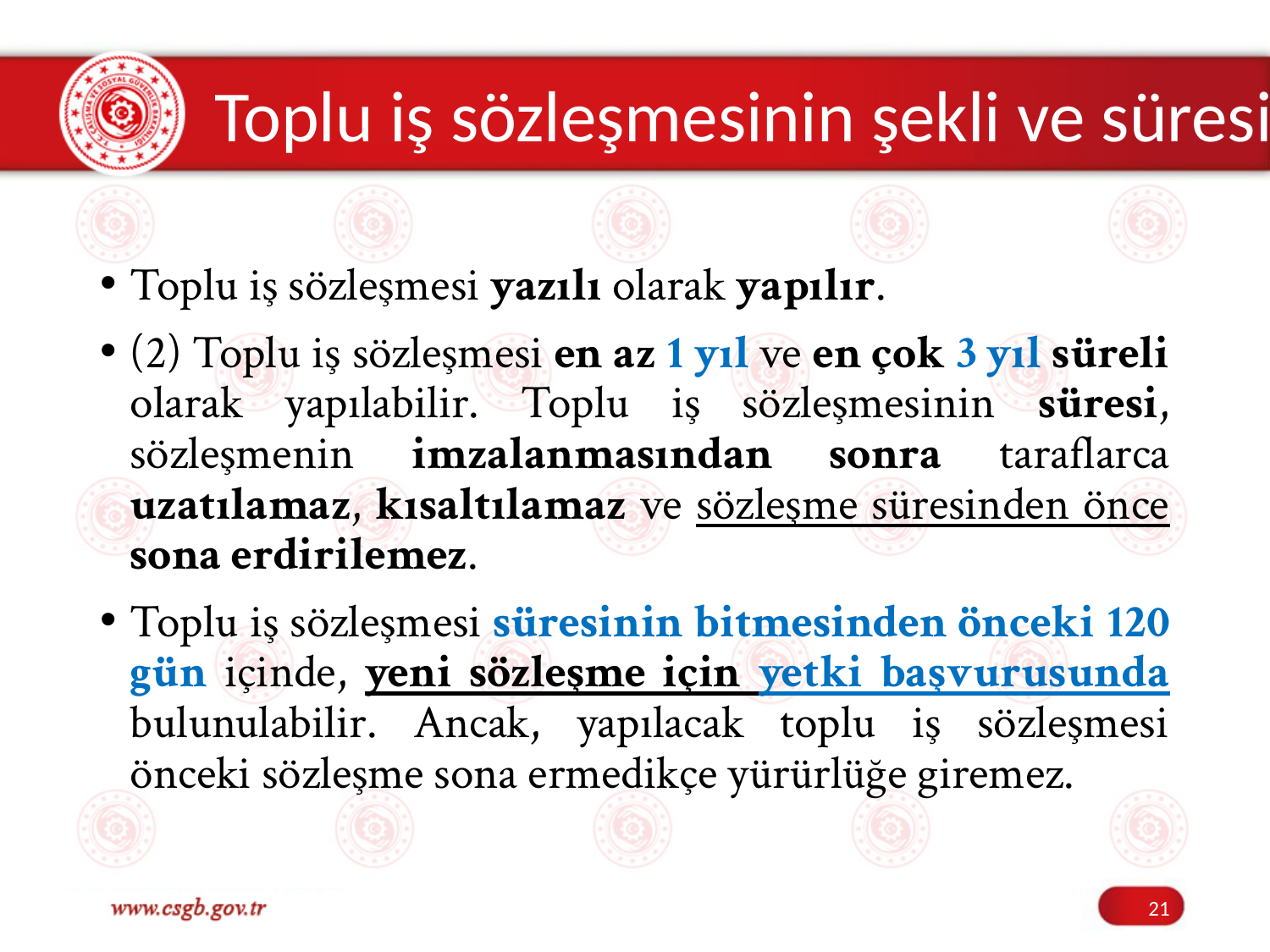

# Toplu iş sözleşmesinin şekli ve süresi
Toplu iş sözleşmesi yazılı olarak yapılır.
(2) Toplu iş sözleşmesi en az 1 yıl ve en çok 3 yıl süreli olarak yapılabilir. Toplu iş sözleşmesinin süresi, sözleşmenin imzalanmasından sonra taraflarca uzatılamaz, kısaltılamaz ve sözleşme süresinden önce sona erdirilemez.
Toplu iş sözleşmesi süresinin bitmesinden önceki 120 gün içinde, yeni sözleşme için yetki başvurusunda bulunulabilir. Ancak, yapılacak toplu iş sözleşmesi önceki sözleşme sona ermedikçe yürürlüğe giremez.

21